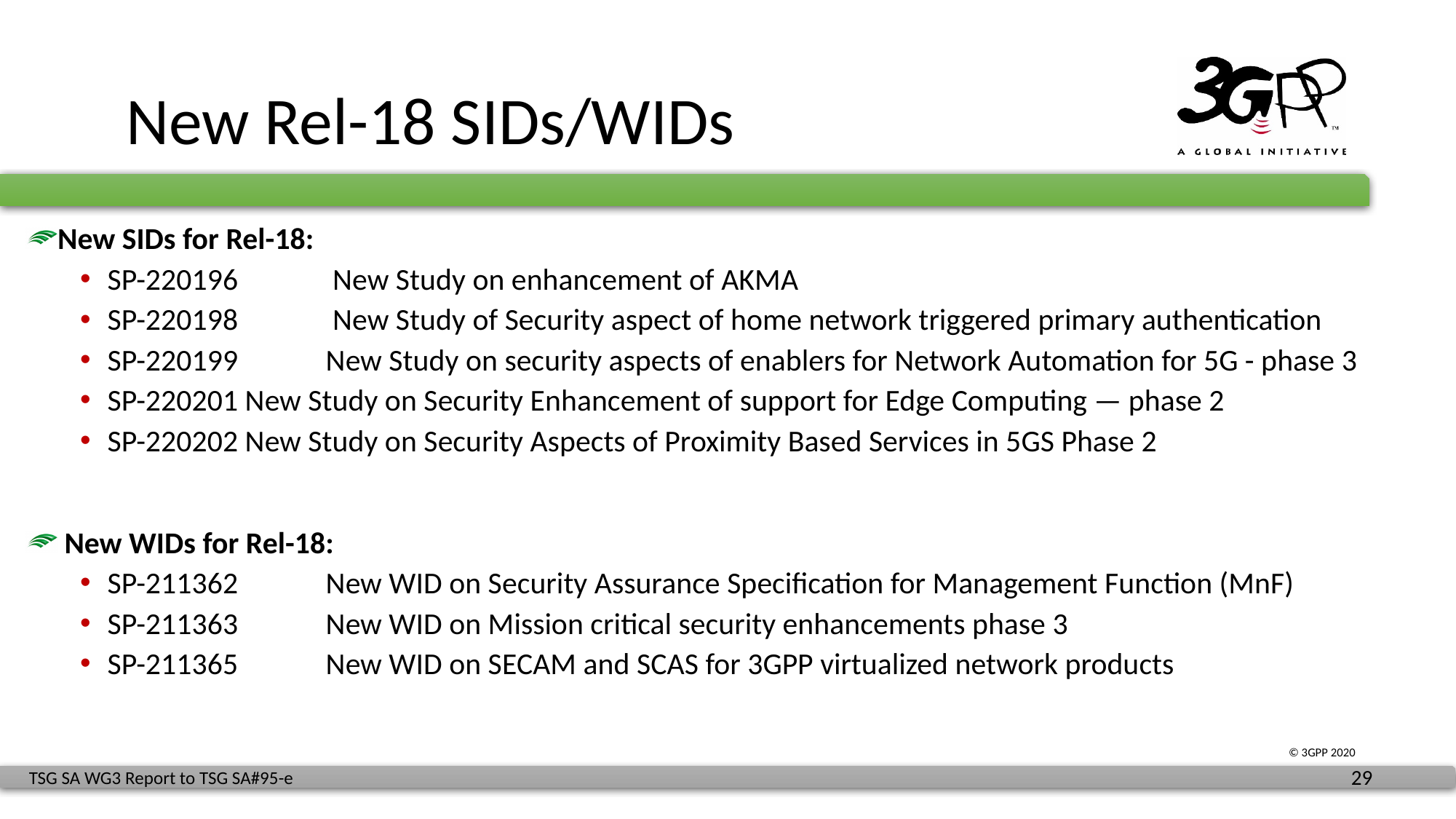

# New Rel-18 SIDs/WIDs
New SIDs for Rel-18:
SP-220196	 New Study on enhancement of AKMA
SP-220198	 New Study of Security aspect of home network triggered primary authentication
SP-220199	New Study on security aspects of enablers for Network Automation for 5G - phase 3
SP-220201 New Study on Security Enhancement of support for Edge Computing — phase 2
SP-220202 New Study on Security Aspects of Proximity Based Services in 5GS Phase 2

 New WIDs for Rel-18:
SP-211362	New WID on Security Assurance Specification for Management Function (MnF)
SP-211363	New WID on Mission critical security enhancements phase 3
SP-211365	New WID on SECAM and SCAS for 3GPP virtualized network products